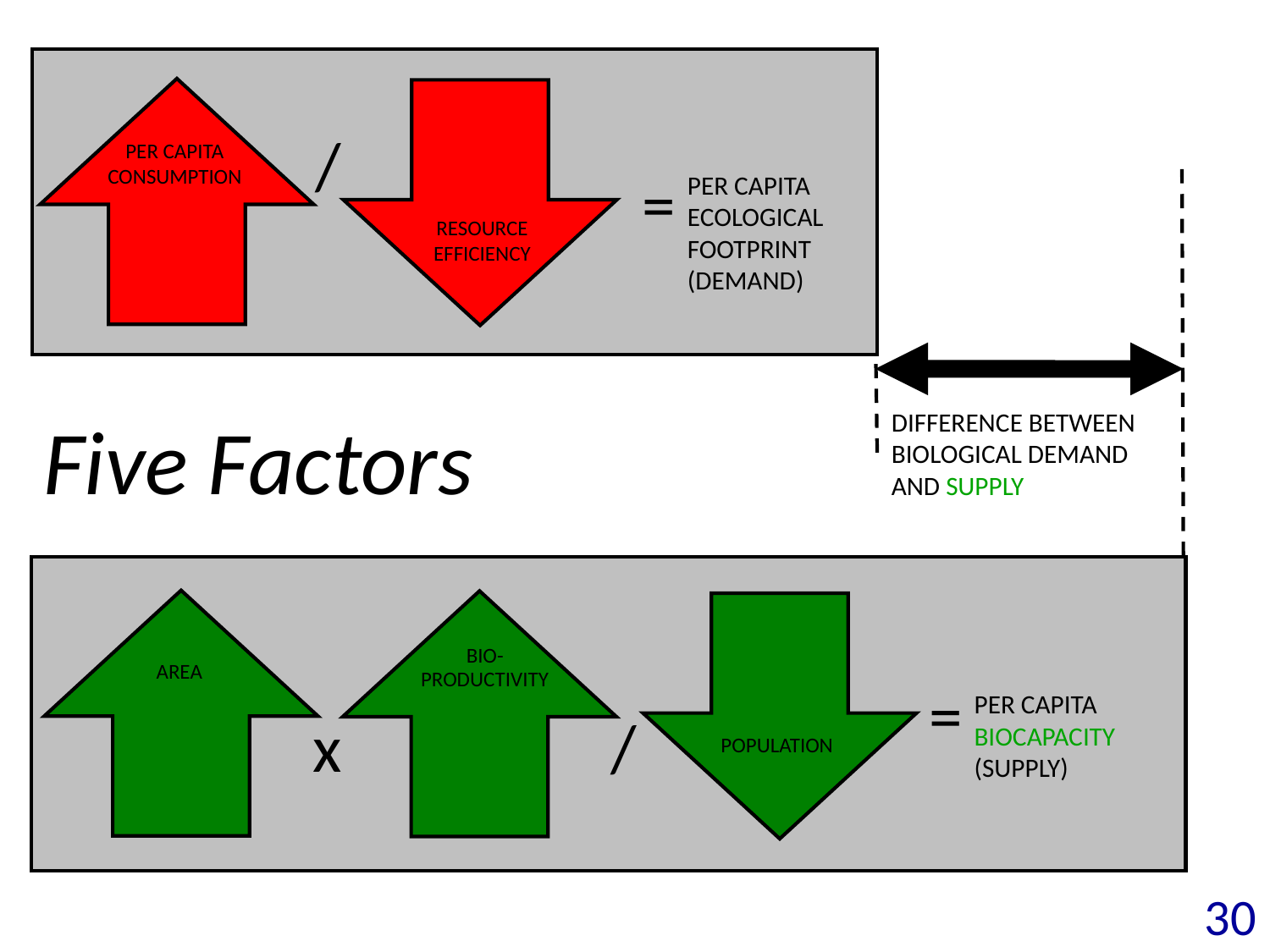

PER CAPITA CONSUMPTION

PER CAPITA
ECOLOGICAL FOOTPRINT (DEMAND)

/
=

RESOURCE EFFICIENCY

DIFFERENCE BETWEEN BIOLOGICAL DEMAND AND SUPPLY
Five Factors

BIO-
PRODUCTIVITY

AREA

PER CAPITA
BIOCAPACITY (SUPPLY)

=

POPULATION

x
/
30